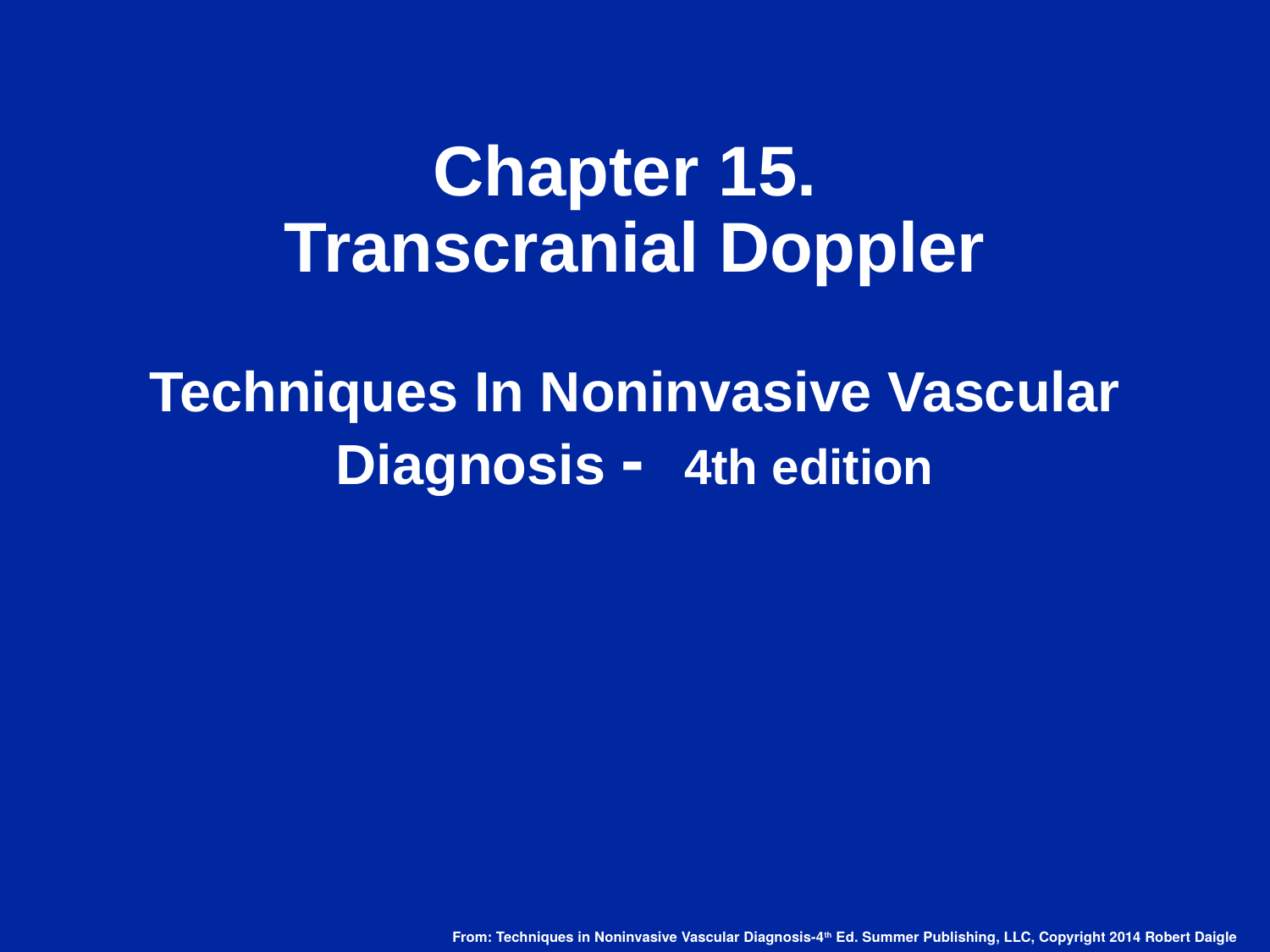

# Chapter 15. Transcranial Doppler Techniques In Noninvasive Vascular Diagnosis -  4th edition